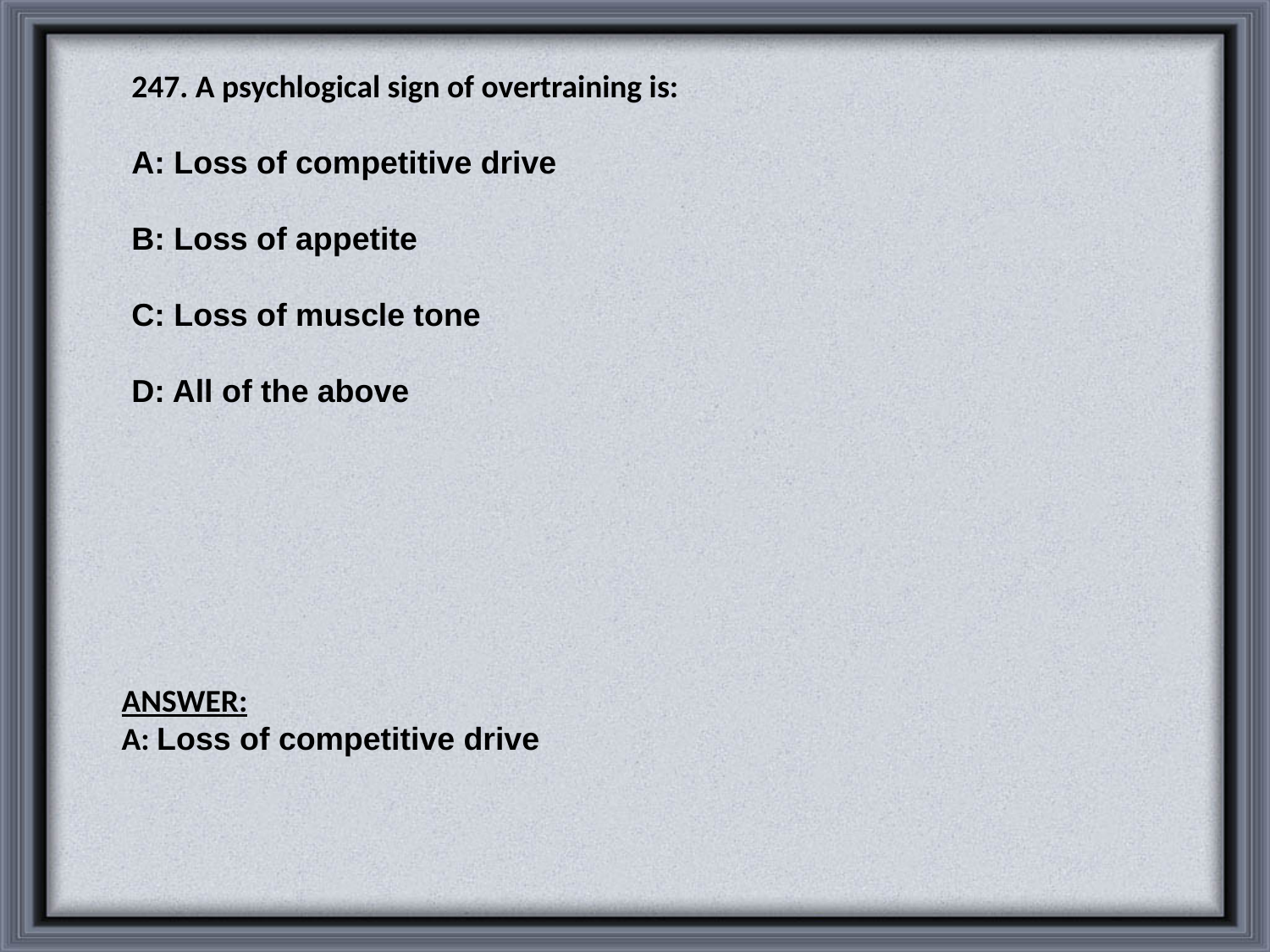

247. A psychlogical sign of overtraining is:

A: Loss of competitive drive

B: Loss of appetite

C: Loss of muscle tone

D: All of the above

ANSWER:
A: Loss of competitive drive